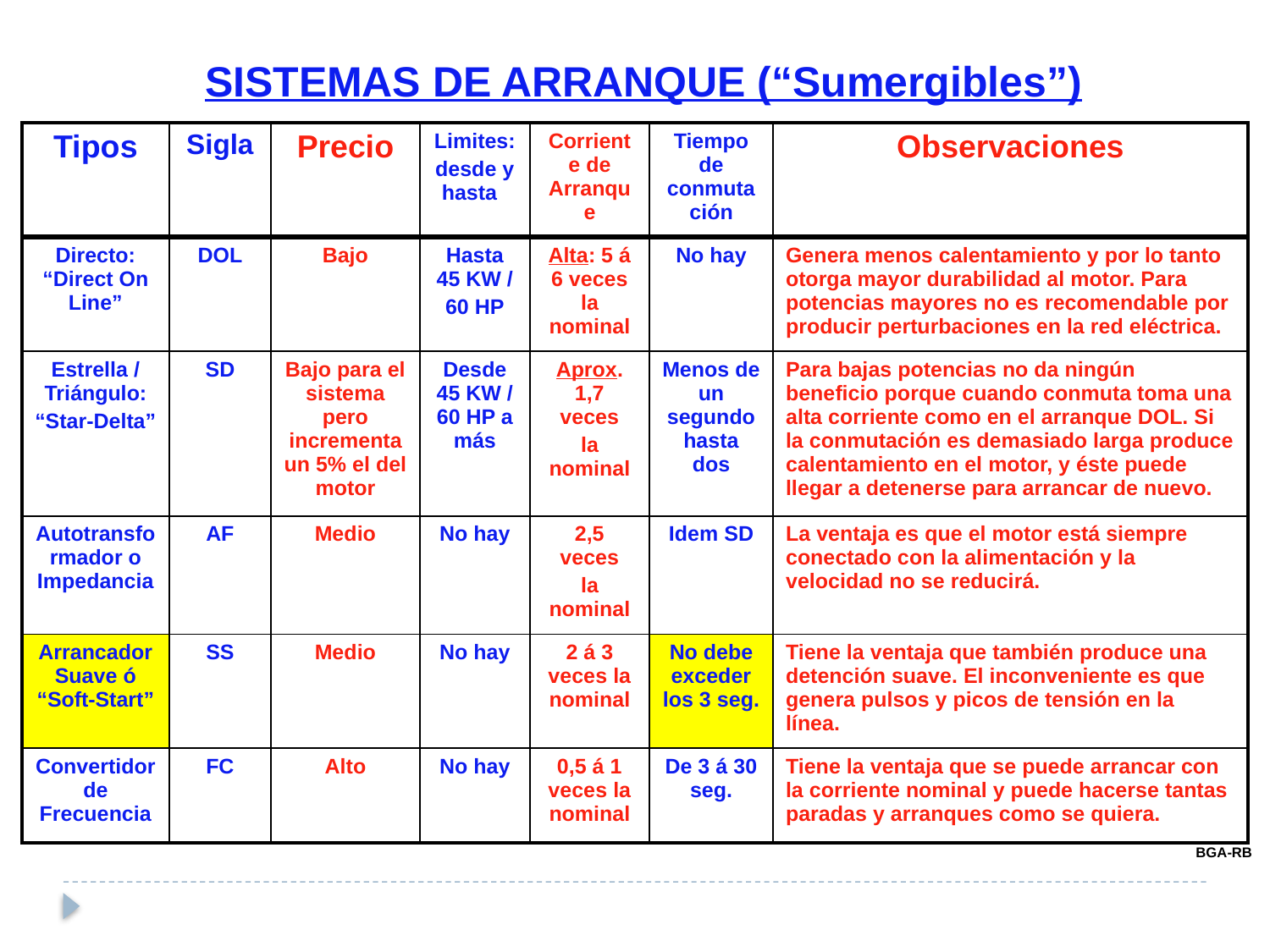

SISTEMAS DE ARRANQUE (“Sumergibles”)
| Tipos | Sigla | Precio | Limites: desde y hasta | Corriente de Arranque | Tiempo de conmutación | Observaciones |
| --- | --- | --- | --- | --- | --- | --- |
| Directo: “Direct On Line” | DOL | Bajo | Hasta 45 KW / 60 HP | Alta: 5 á 6 veces la nominal | No hay | Genera menos calentamiento y por lo tanto otorga mayor durabilidad al motor. Para potencias mayores no es recomendable por producir perturbaciones en la red eléctrica. |
| Estrella / Triángulo: “Star-Delta” | SD | Bajo para el sistema pero incrementa un 5% el del motor | Desde 45 KW / 60 HP a más | Aprox. 1,7 veces la nominal | Menos de un segundo hasta dos | Para bajas potencias no da ningún beneficio porque cuando conmuta toma una alta corriente como en el arranque DOL. Si la conmutación es demasiado larga produce calentamiento en el motor, y éste puede llegar a detenerse para arrancar de nuevo. |
| Autotransformador o Impedancia | AF | Medio | No hay | 2,5 veces la nominal | Idem SD | La ventaja es que el motor está siempre conectado con la alimentación y la velocidad no se reducirá. |
| Arrancador Suave ó “Soft-Start” | SS | Medio | No hay | 2 á 3 veces la nominal | No debe exceder los 3 seg. | Tiene la ventaja que también produce una detención suave. El inconveniente es que genera pulsos y picos de tensión en la línea. |
| Convertidor de Frecuencia | FC | Alto | No hay | 0,5 á 1 veces la nominal | De 3 á 30 seg. | Tiene la ventaja que se puede arrancar con la corriente nominal y puede hacerse tantas paradas y arranques como se quiera. |
BGA-RB